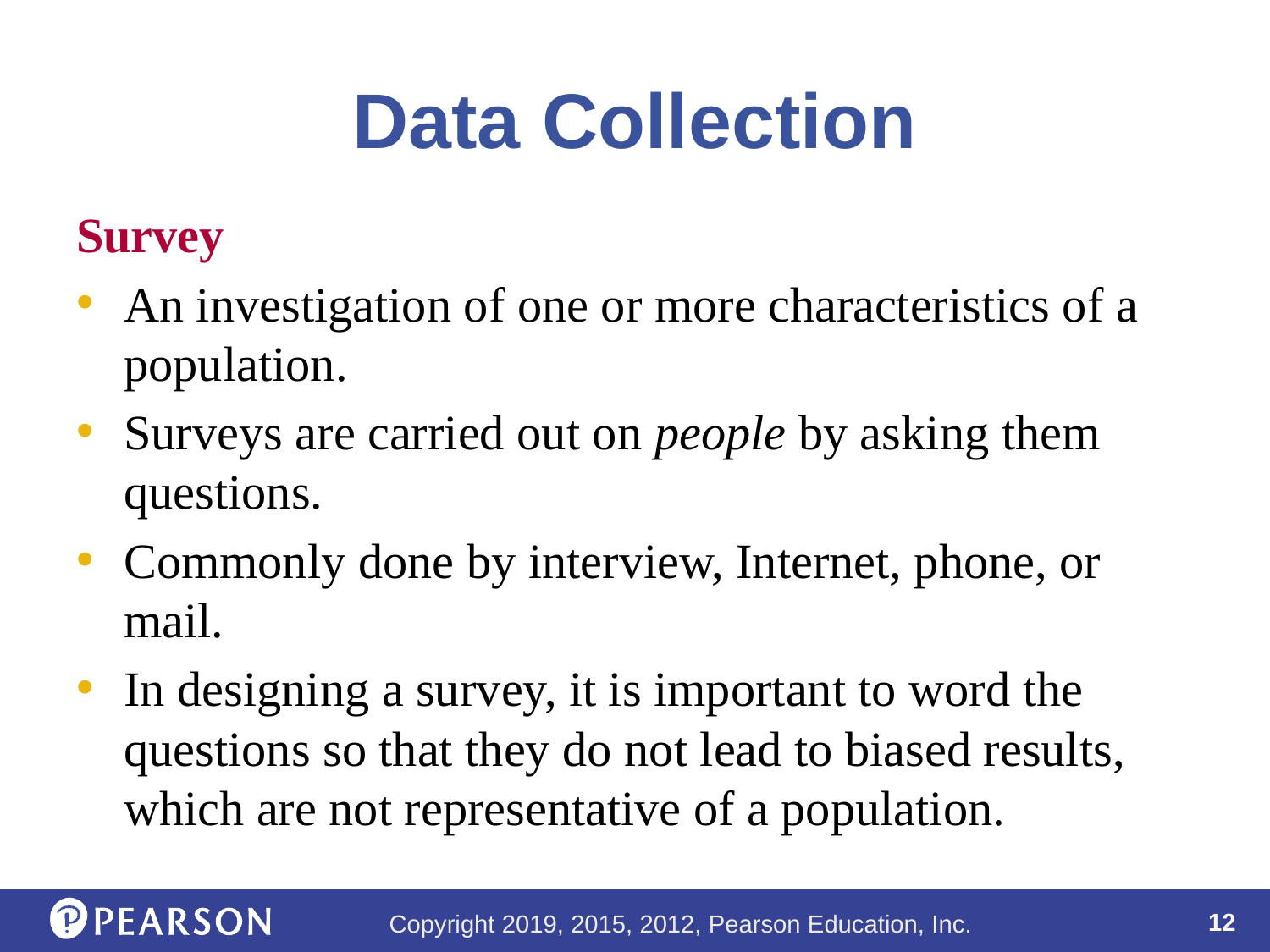

# Data Collection
Survey
An investigation of one or more characteristics of a population.
Surveys are carried out on people by asking them questions.
Commonly done by interview, Internet, phone, or mail.
In designing a survey, it is important to word the questions so that they do not lead to biased results, which are not representative of a population.